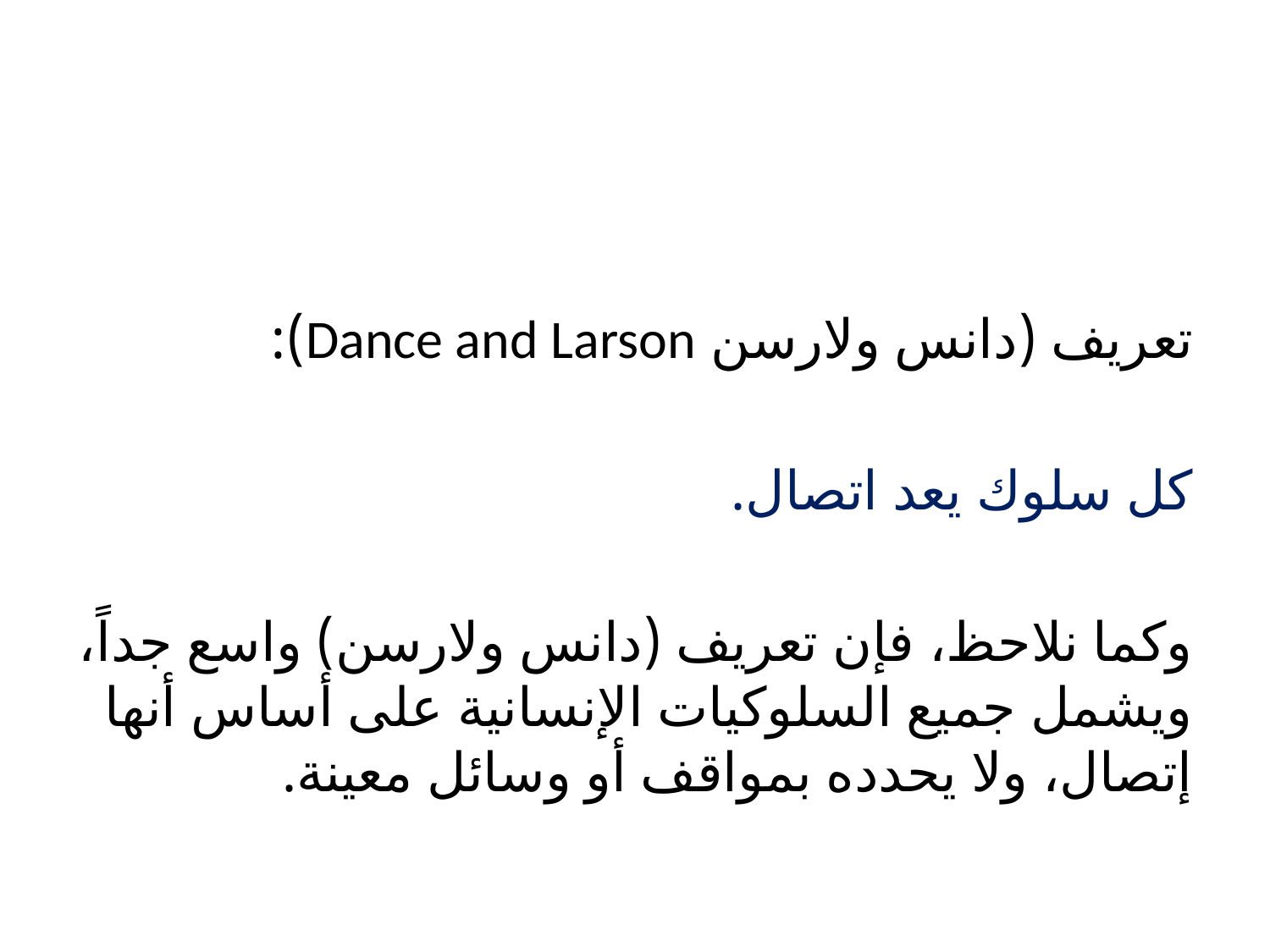

#

تعريف (دانس ولارسن Dance and Larson):

كل سلوك يعد اتصال.

وكما نلاحظ، فإن تعريف (دانس ولارسن) واسع جداً، ويشمل جميع السلوكيات الإنسانية على أساس أنها إتصال، ولا يحدده بمواقف أو وسائل معينة.